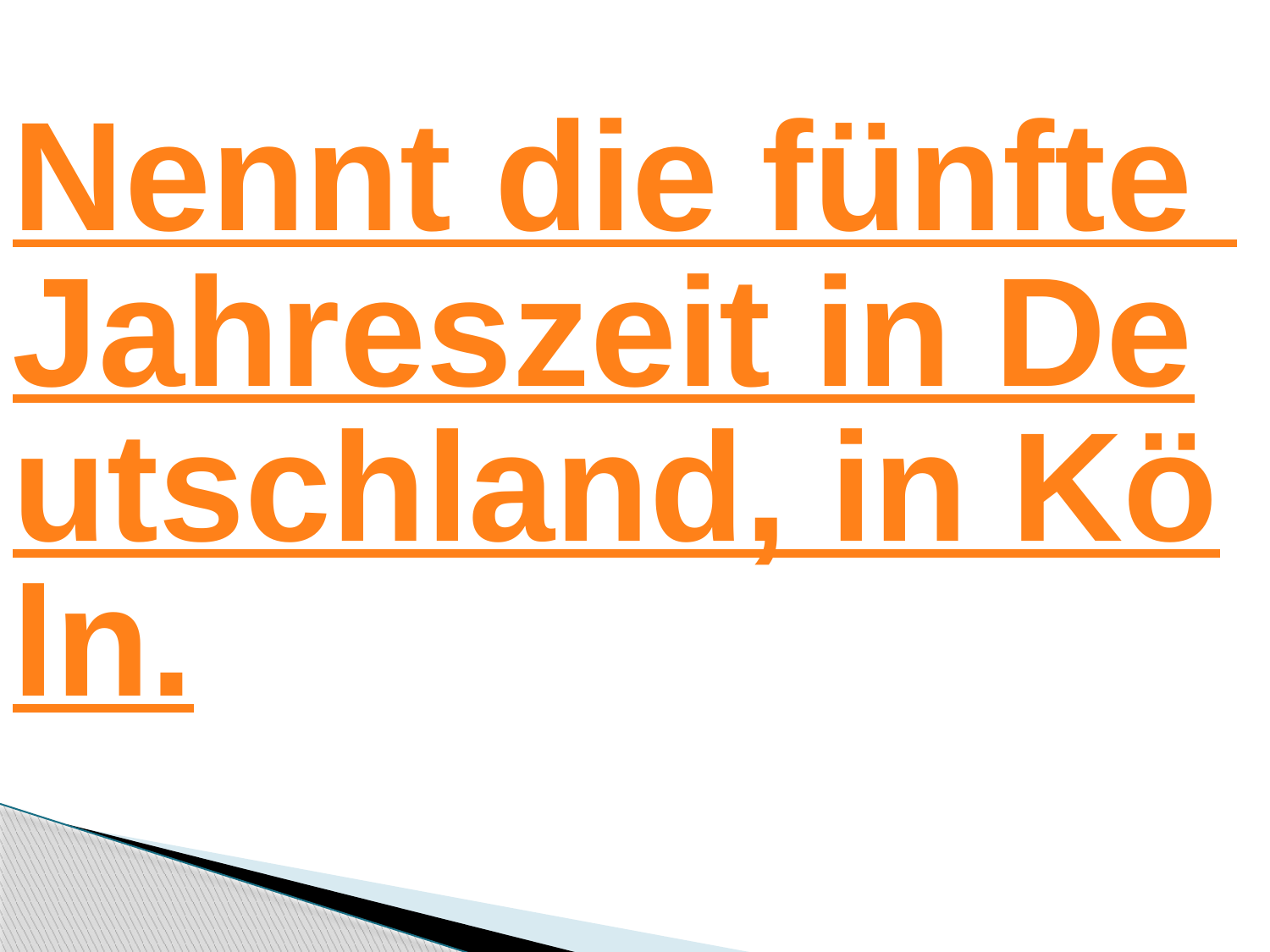

Nennt die fünfte Jahreszeit in Deutschland, in Köln.